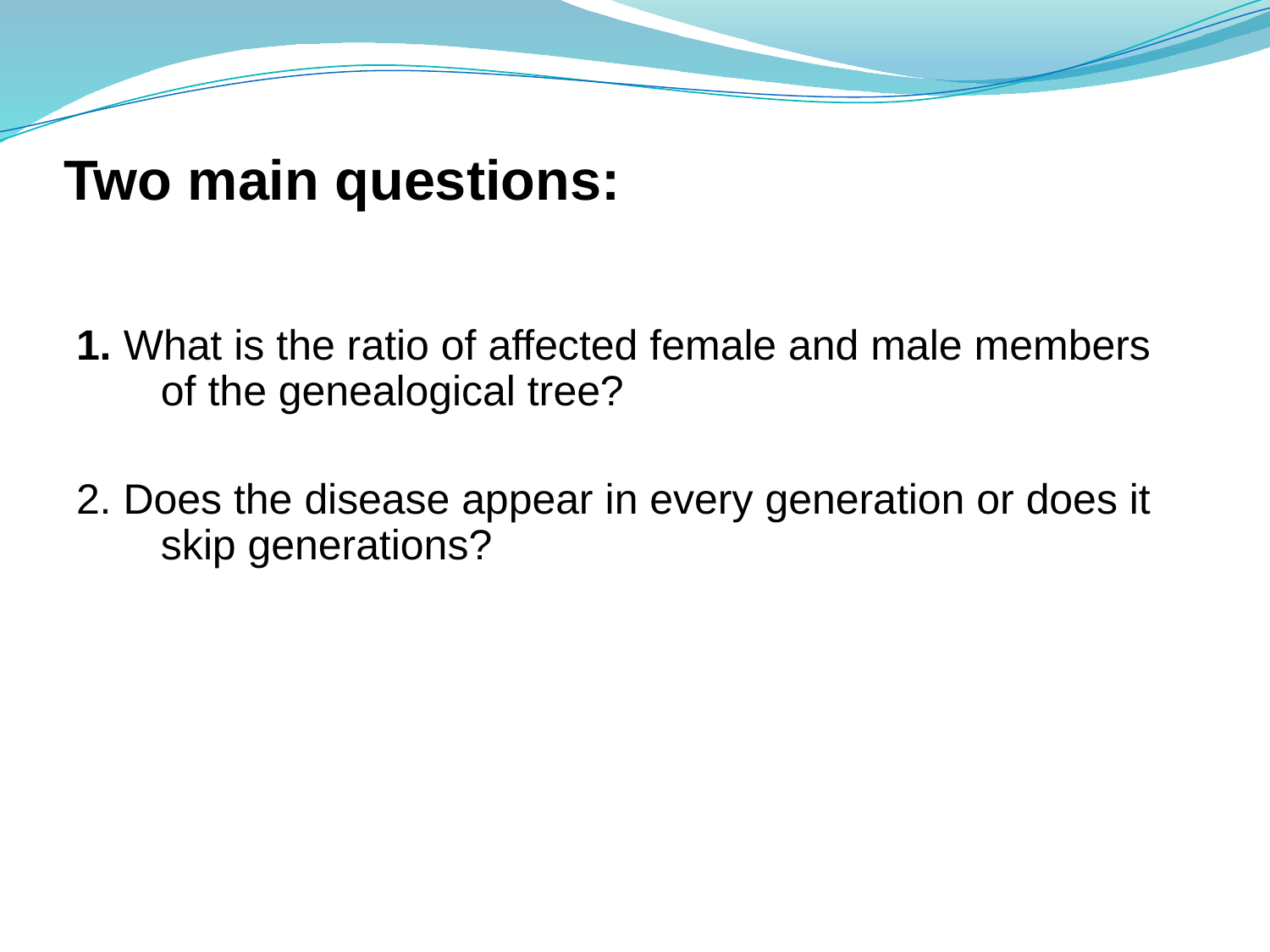

# Two main questions:
1. What is the ratio of affected female and male members of the genealogical tree?

2. Does the disease appear in every generation or does it skip generations?